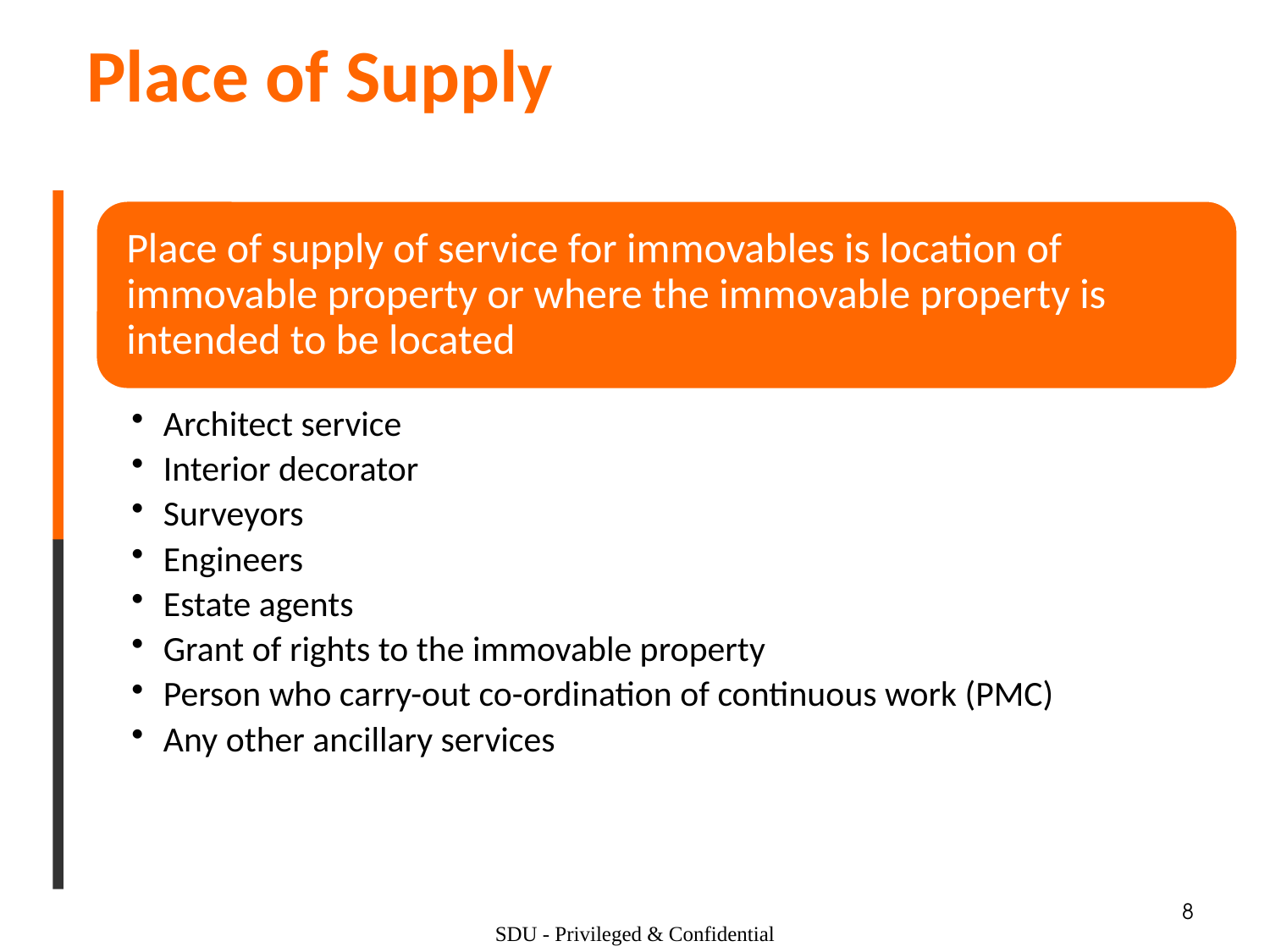

Place of Supply
Place of supply of service for immovables is location of immovable property or where the immovable property is intended to be located
Architect service
Interior decorator
Surveyors
Engineers
Estate agents
Grant of rights to the immovable property
Person who carry-out co-ordination of continuous work (PMC)
Any other ancillary services
8
SDU - Privileged & Confidential